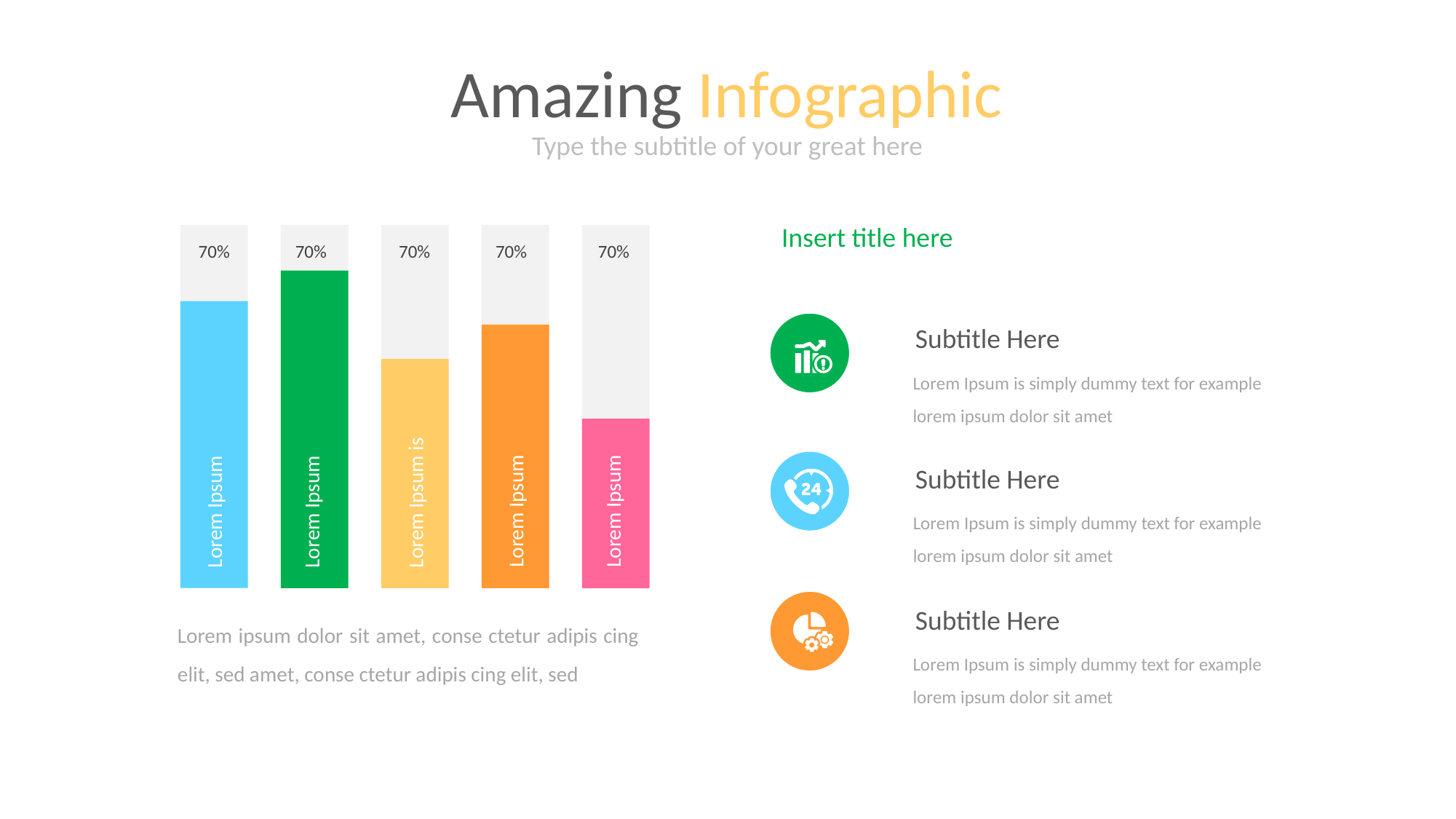

Amazing Infographic
Type the subtitle of your great here
Insert title here

70%
70%
70%
70%
70%

Subtitle Here

Lorem Ipsum is simply dummy text for example lorem ipsum dolor sit amet

Lorem Ipsum
Lorem Ipsum
Lorem Ipsum
Lorem Ipsum
Lorem Ipsum is

Subtitle Here

Lorem Ipsum is simply dummy text for example lorem ipsum dolor sit amet

Subtitle Here
Lorem ipsum dolor sit amet, conse ctetur adipis cing elit, sed amet, conse ctetur adipis cing elit, sed

Lorem Ipsum is simply dummy text for example lorem ipsum dolor sit amet